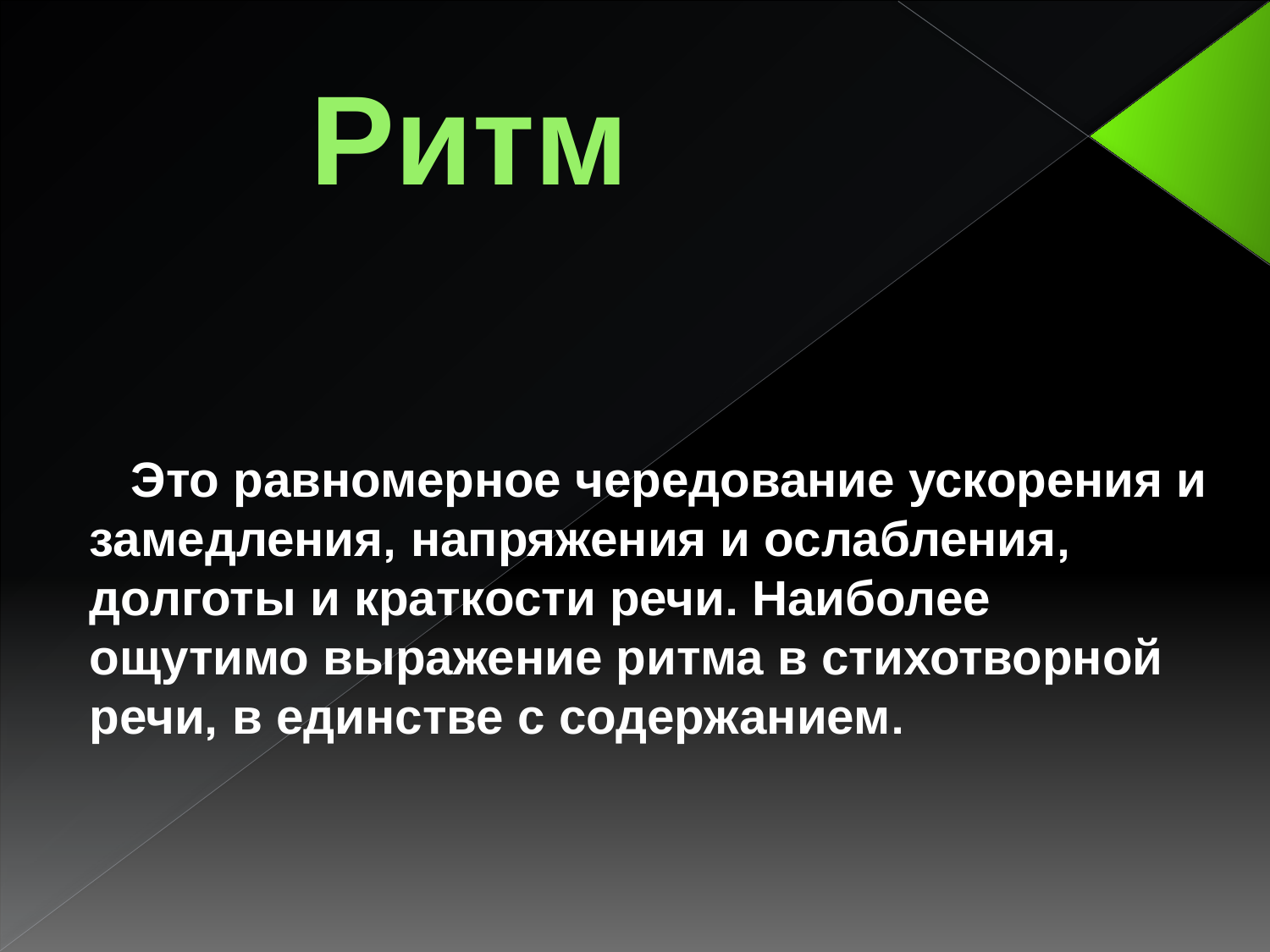

# Ритм

   Это равномерное чередование ускорения и замедления, напряжения и ослабления, долготы и краткости речи. Наиболее ощутимо выражение ритма в стихотворной речи, в единстве с содержанием.